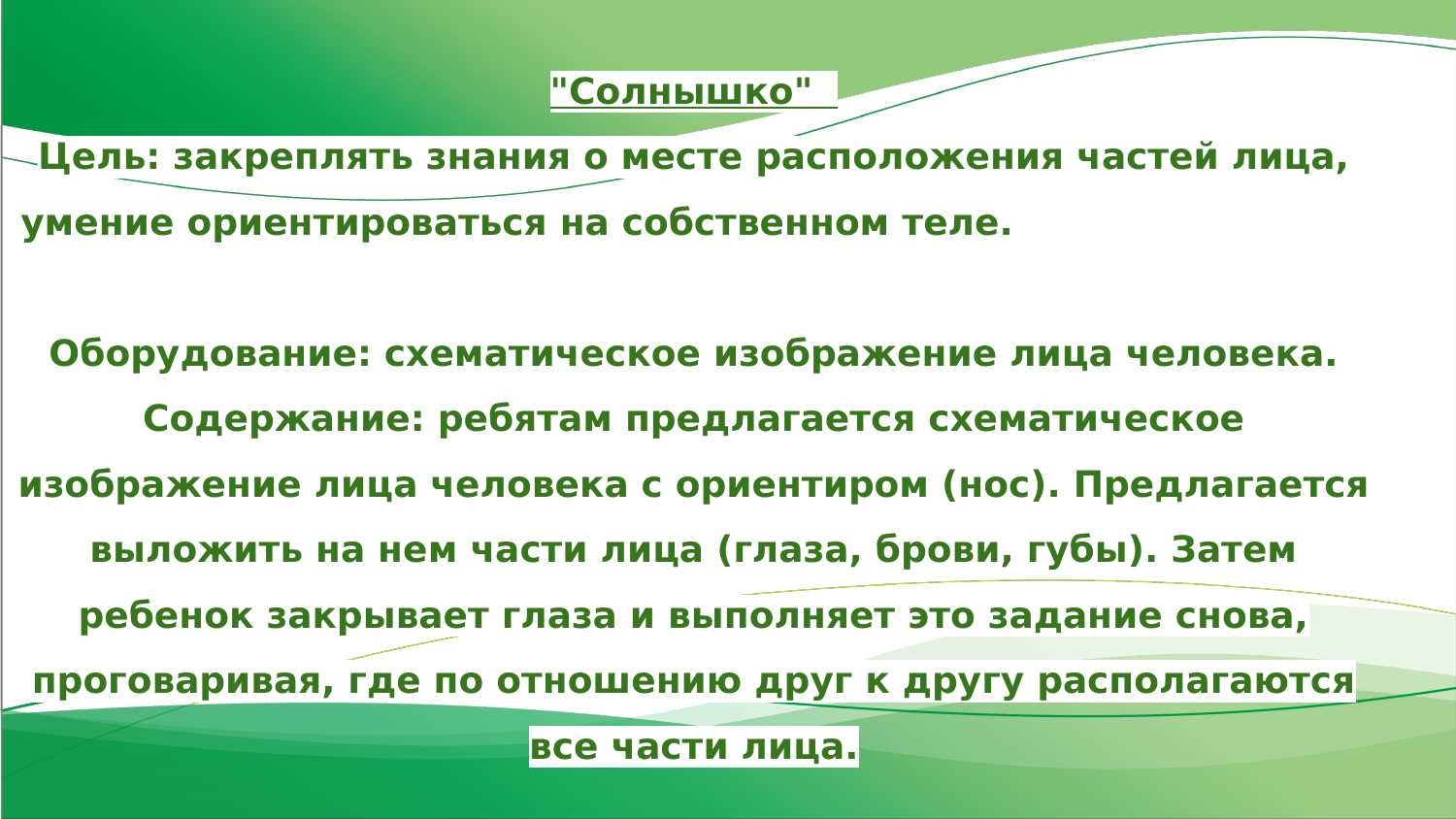

"Солнышко"
Цель: закреплять знания о месте расположения частей лица, умение ориентироваться на собственном теле.
Оборудование: схематическое изображение лица человека.
Содержание: ребятам предлагается схематическое изображение лица человека с ориентиром (нос). Предлагается выложить на нем части лица (глаза, брови, губы). Затем ребенок закрывает глаза и выполняет это задание снова, проговаривая, где по отношению друг к другу располагаются все части лица.